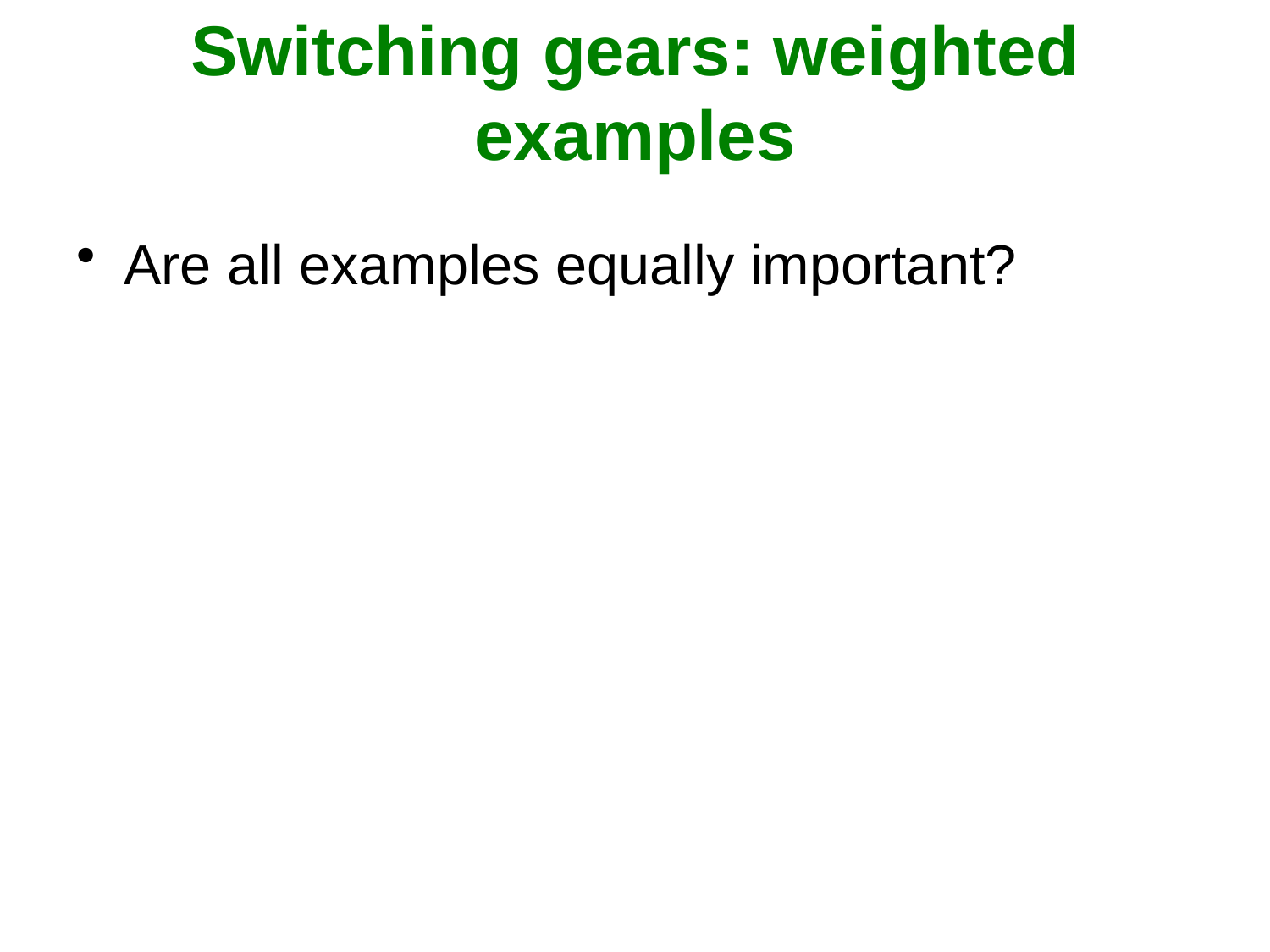

# Switching gears: weighted examples
Are all examples equally important?